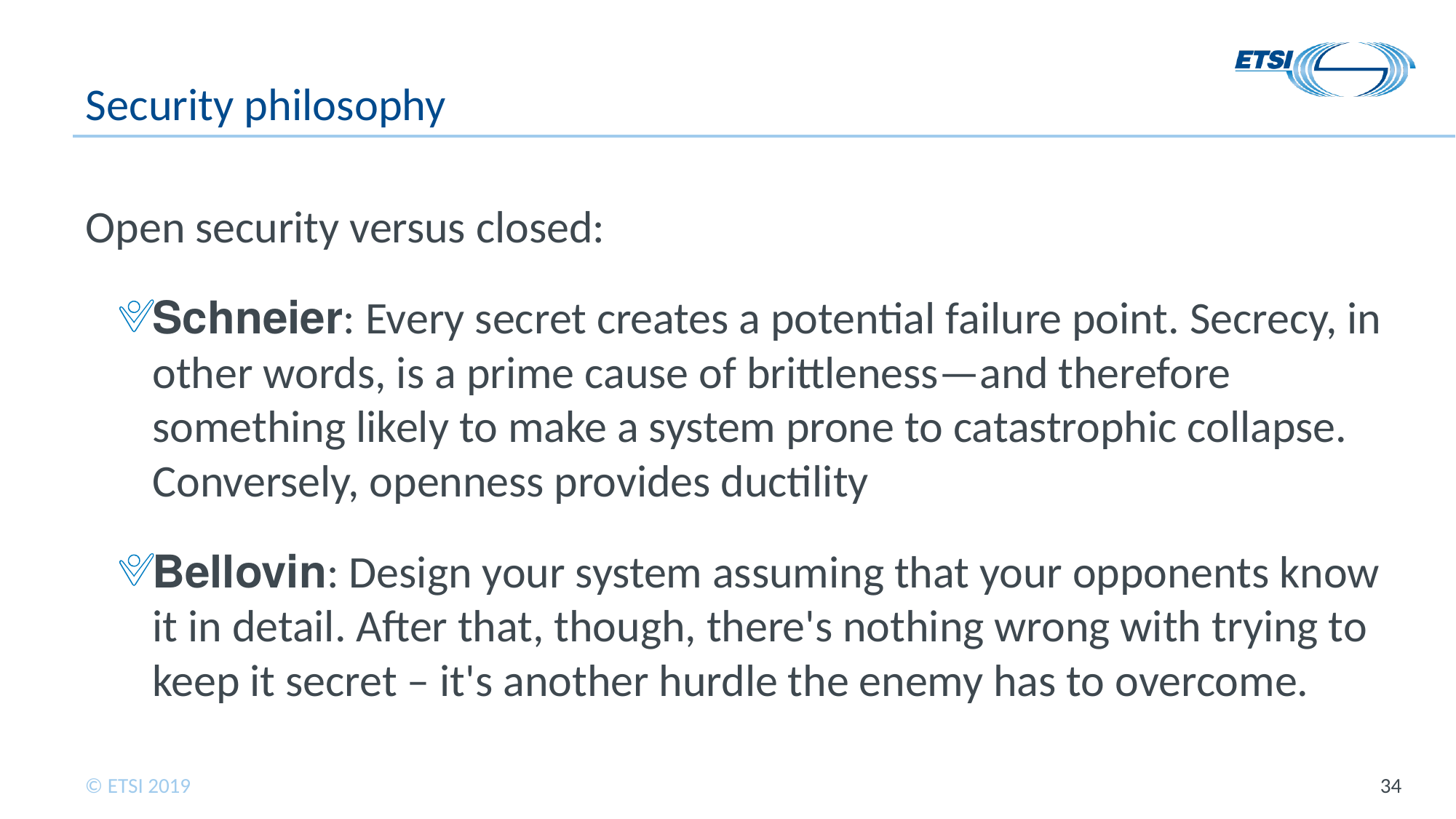

# Security philosophy
Open security versus closed:
Schneier: Every secret creates a potential failure point. Secrecy, in other words, is a prime cause of brittleness—and therefore something likely to make a system prone to catastrophic collapse. Conversely, openness provides ductility
Bellovin: Design your system assuming that your opponents know it in detail. After that, though, there's nothing wrong with trying to keep it secret – it's another hurdle the enemy has to overcome.